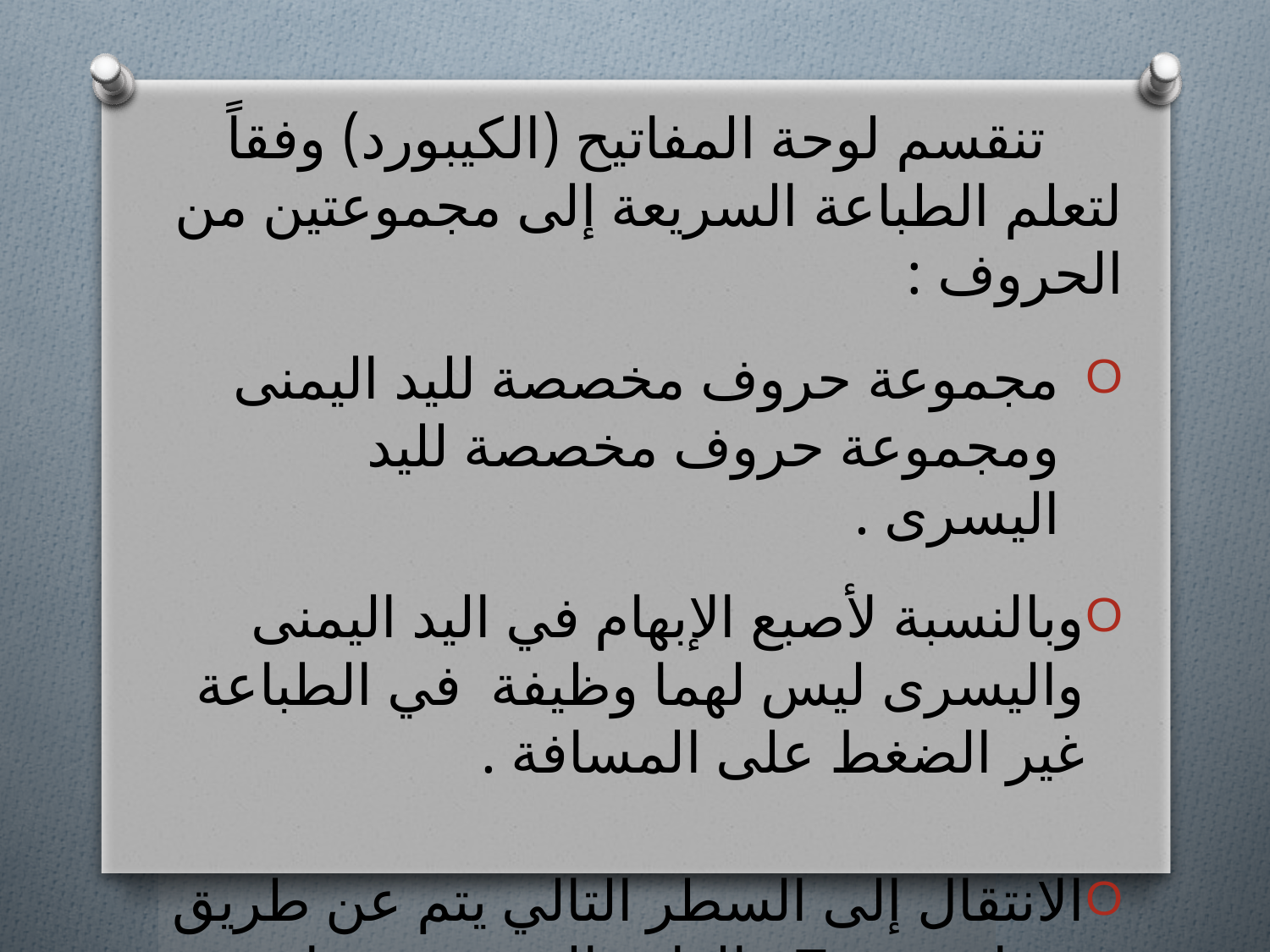

تنقسم لوحة المفاتيح (الكيبورد) وفقاً لتعلم الطباعة السريعة إلى مجموعتين من الحروف :

مجموعة حروف مخصصة لليد اليمنى ومجموعة حروف مخصصة لليد اليسرى .

وبالنسبة لأصبع الإبهام في اليد اليمنى واليسرى ليس لهما وظيفة  في الطباعة غير الضغط على المسافة .

الانتقال إلى السطر التالي يتم عن طريق مفتاح  Enter   الواقع إلى يمين مفاتيح صف الارتكاز .